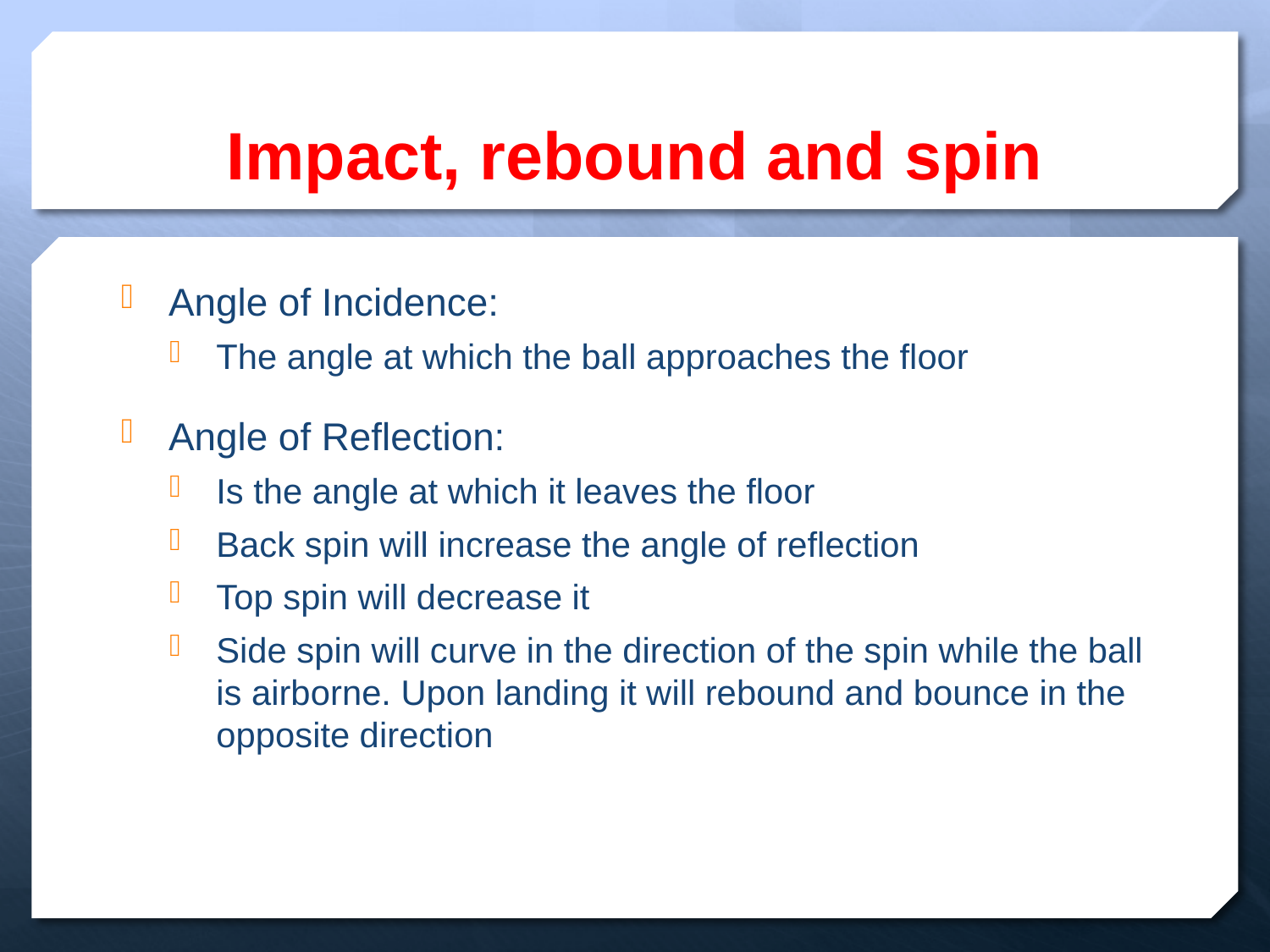

# Impact, rebound and spin
Angle of Incidence:
The angle at which the ball approaches the floor
Angle of Reflection:
Is the angle at which it leaves the floor
Back spin will increase the angle of reflection
Top spin will decrease it
Side spin will curve in the direction of the spin while the ball is airborne. Upon landing it will rebound and bounce in the opposite direction